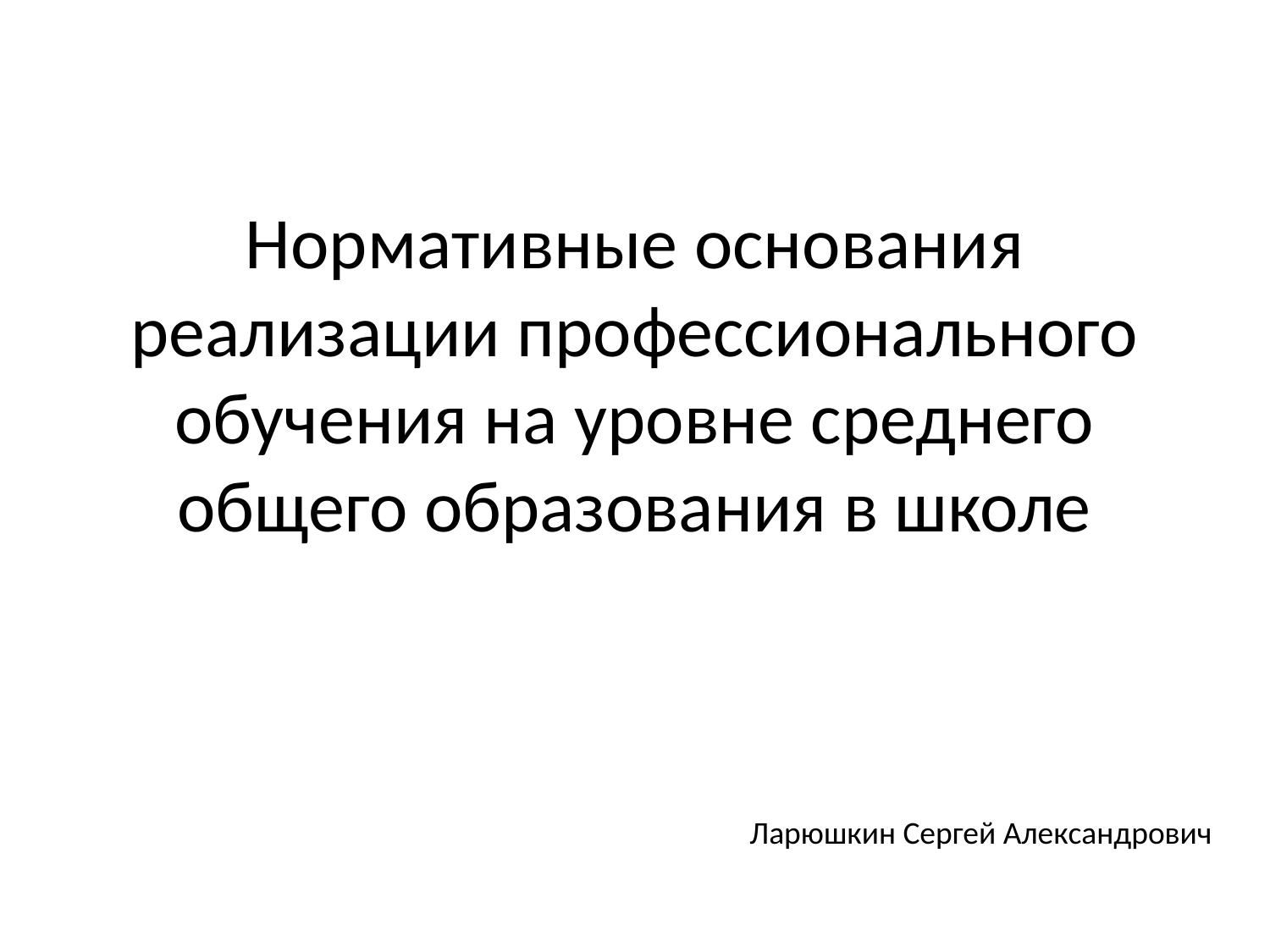

# Нормативные основания реализации профессионального обучения на уровне среднего общего образования в школе

Ларюшкин Сергей Александрович